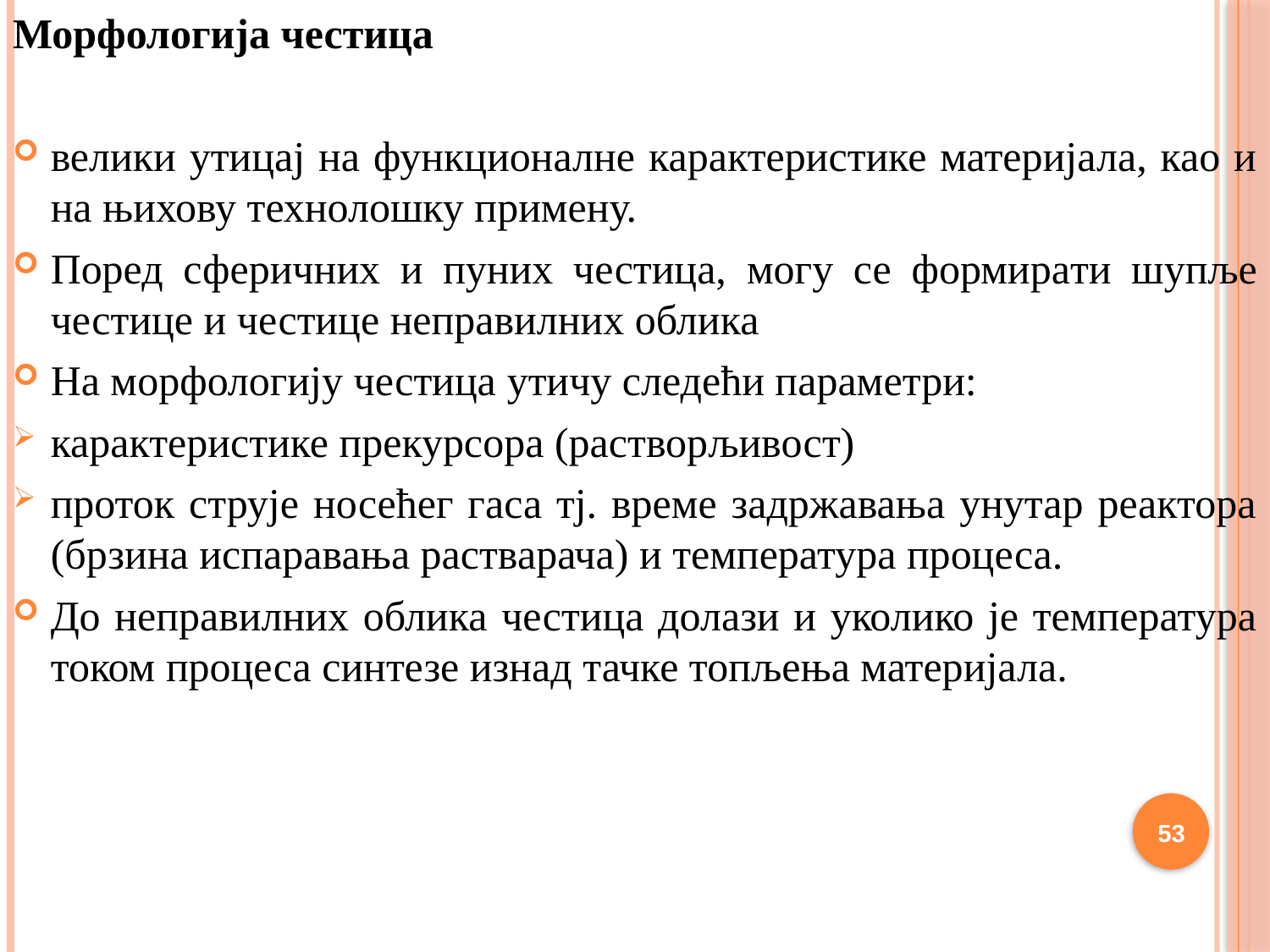

Морфологија честица

велики утицај на функционалне карактеристике материјала, као и на њихову технолошку примену.
Поред сферичних и пуних честица, могу се формирати шупље честице и честице неправилних облика
На морфологију честица утичу следећи параметри:
карактеристике прекурсора (растворљивост)
проток струје носећег гаса тј. време задржавања унутар реактора (брзина испаравања растварача) и температура процеса.
До неправилних облика честица долази и уколико је температура током процеса синтезе изнад тачке топљења материјала.

53